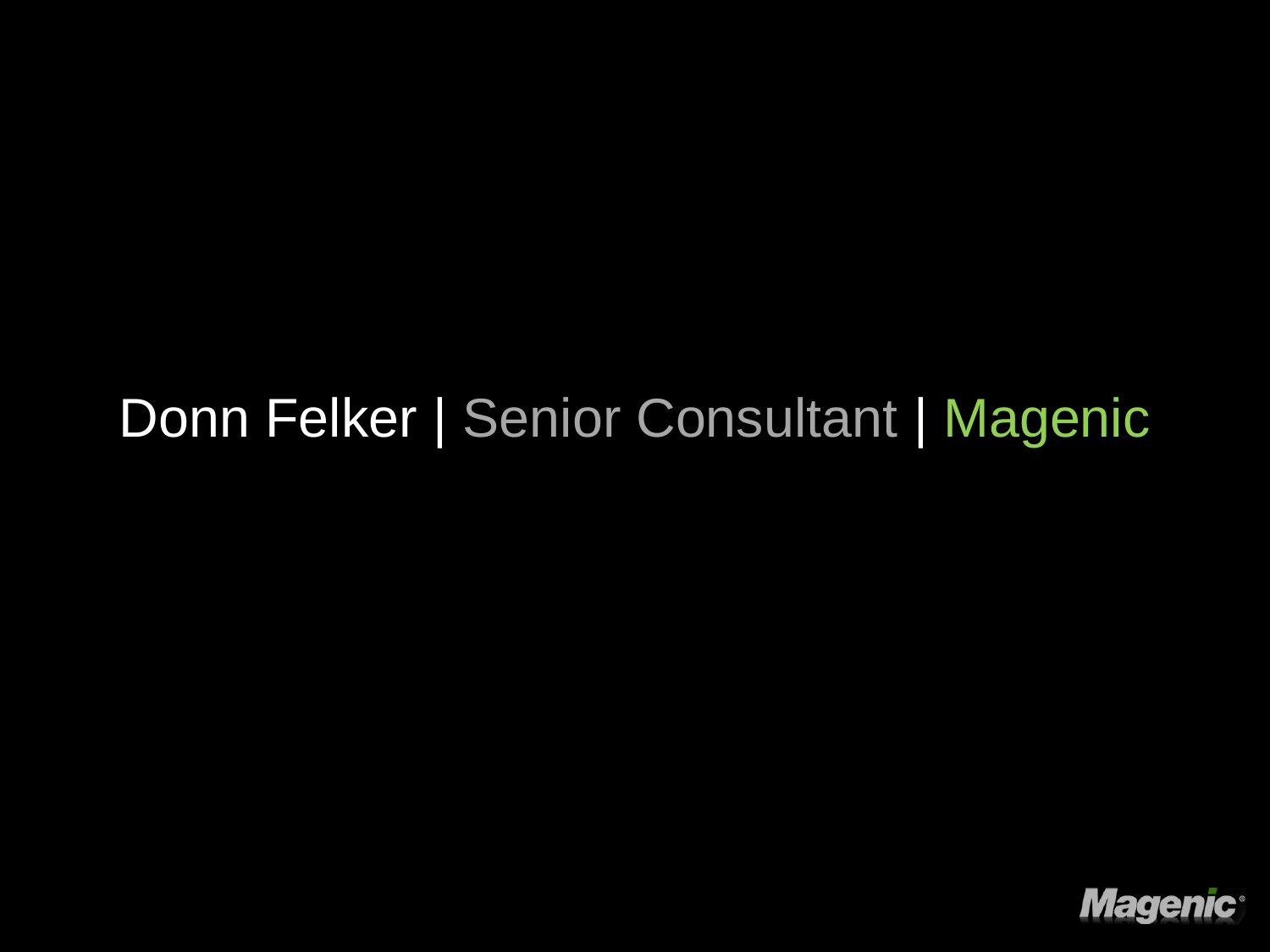

# Donn Felker | Senior Consultant | Magenic